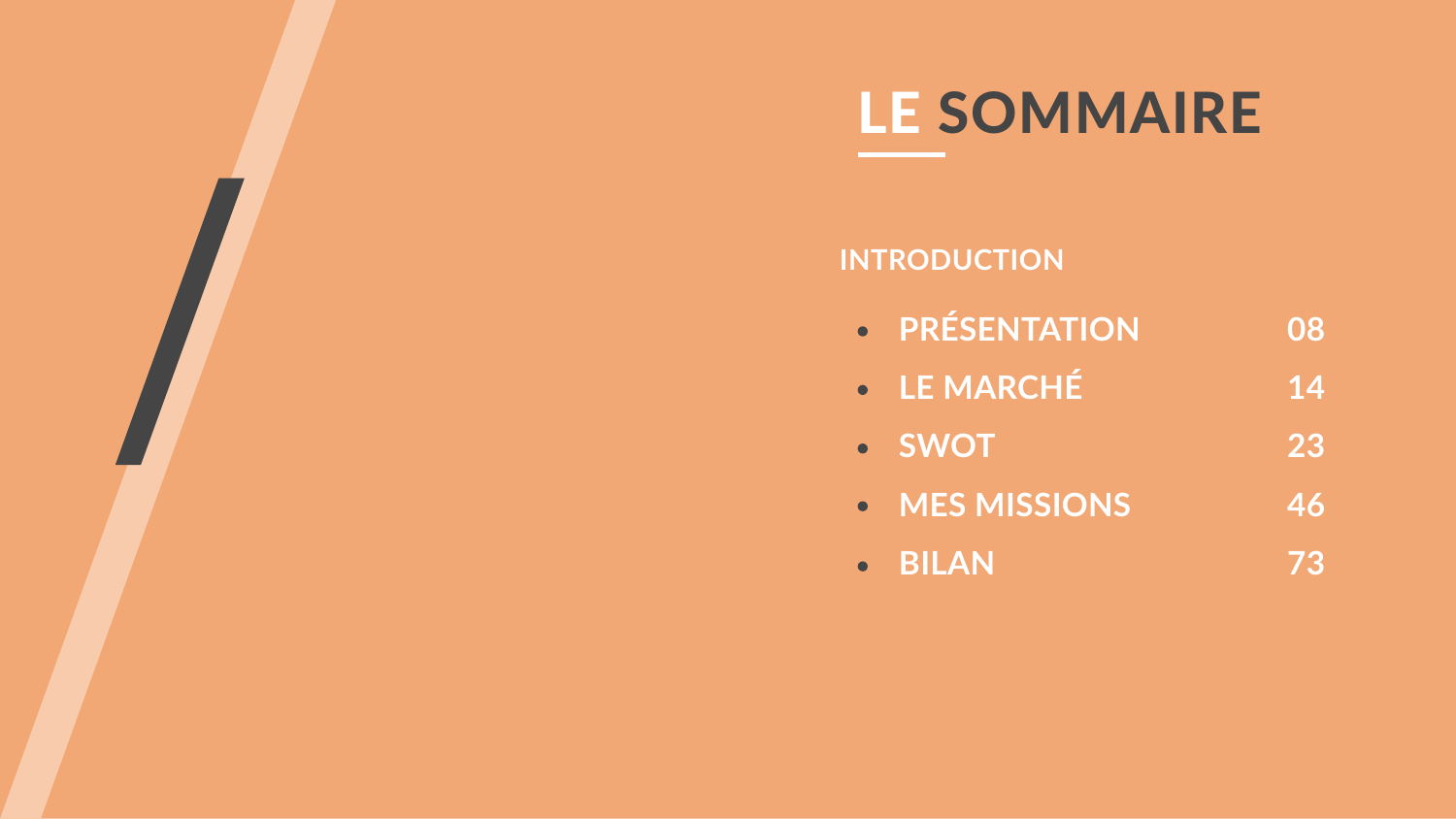

le SOMMAIRE

Introduction

Présentation
LE MARCHÉ
SWOT
MES MISSIONS
BILAN

08
14
23
46
73